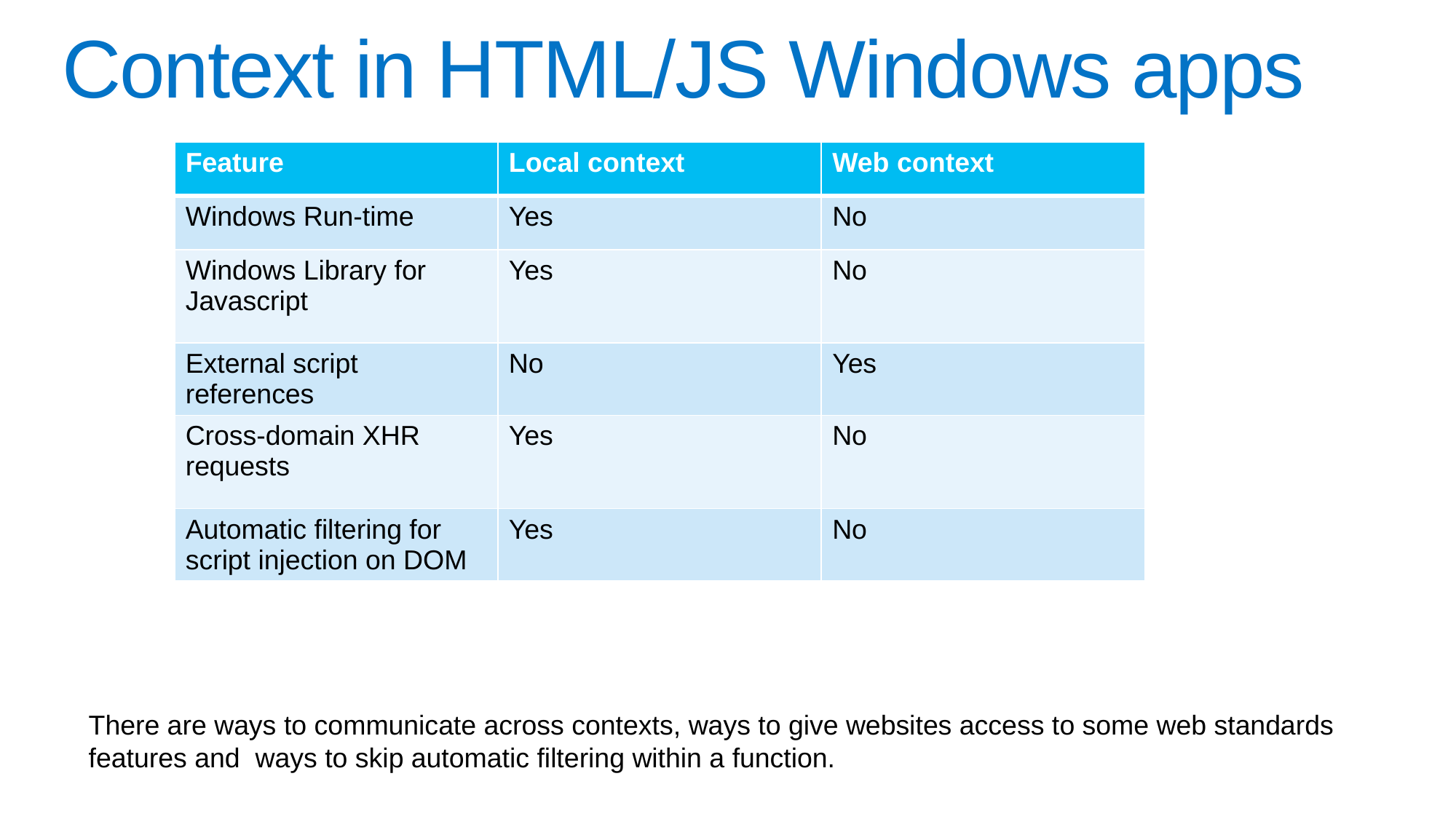

# Context in HTML/JS Windows apps
| Feature | Local context | Web context |
| --- | --- | --- |
| Windows Run-time | Yes | No |
| Windows Library for Javascript | Yes | No |
| External script references | No | Yes |
| Cross-domain XHR requests | Yes | No |
| Automatic filtering for script injection on DOM | Yes | No |
There are ways to communicate across contexts, ways to give websites access to some web standards
features and  ways to skip automatic filtering within a function.